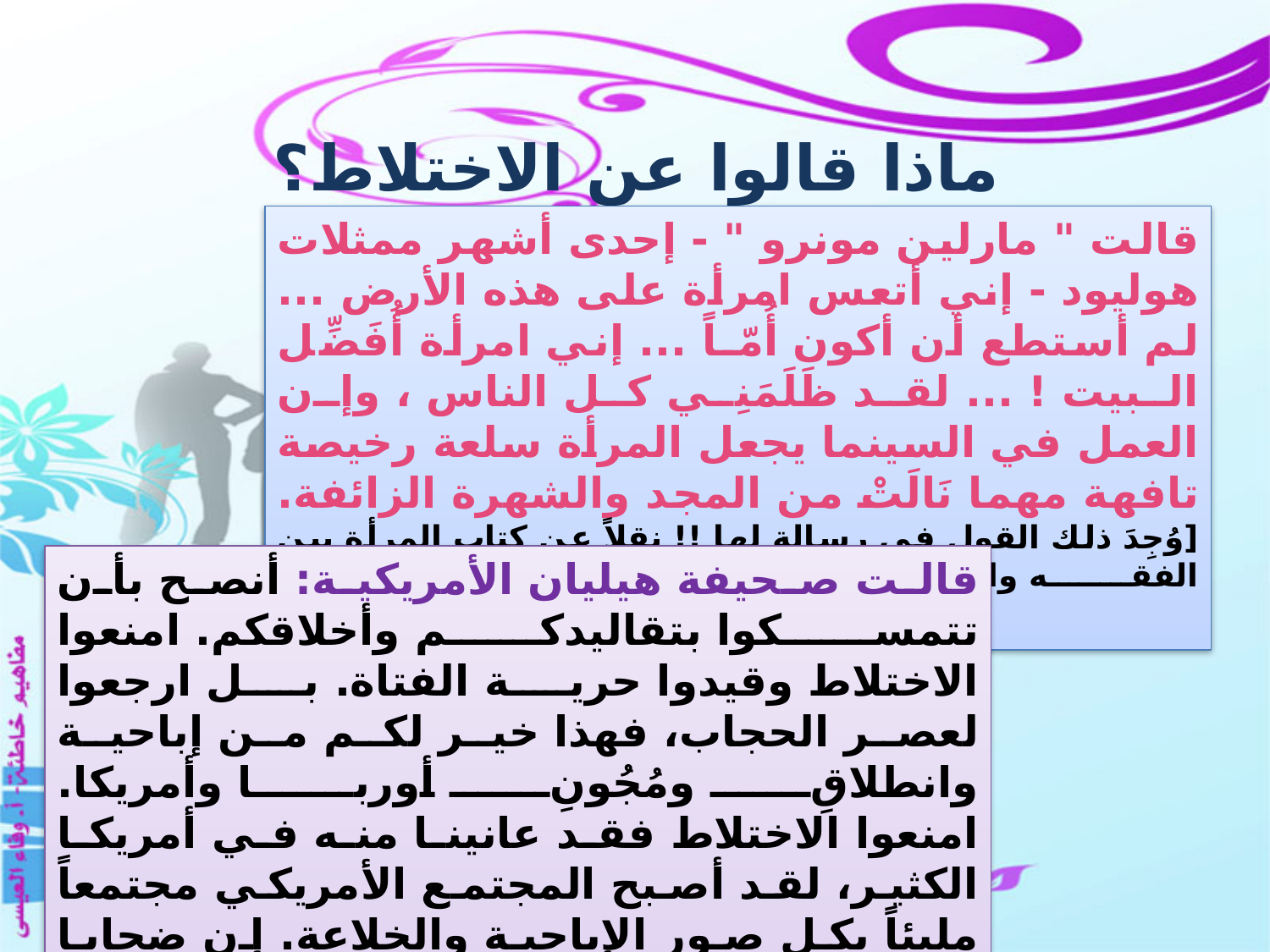

# ماذا قالوا عن الاختلاط؟
قالت " مارلين مونرو " - إحدى أشهر ممثلات هوليود - إني أتعس امرأة على هذه الأرض ... لم أستطع أن أكون أُمّـاً ... إني امرأة أُفَضِّل البيت ! ... لقد ظَلَمَنِي كل الناس ، وإن العمل في السينما يجعل المرأة سلعة رخيصة تافهة مهما نَالَتْ من المجد والشهرة الزائفة.
[وُجِدَ ذلك القول في رسالة لها !! نقلاً عن كتاب المرأة بين الفقه والقانون للدكتور مصطفى السباعي ]

قالت صحيفة هيليان الأمريكية: أنصح بأن تتمسكوا بتقاليدكم وأخلاقكم. امنعوا الاختلاط وقيدوا حرية الفتاة. بل ارجعوا لعصر الحجاب، فهذا خير لكم من إباحية وانطلاقِ ومُجُونِ أوربا وأمريكا.
امنعوا الاختلاط فقد عانينا منه في أمريكا الكثير، لقد أصبح المجتمع الأمريكي مجتمعاً مليئاً بكل صور الإباحية والخلاعة. إن ضحايا الاختلاط يملئون السجون. إن الاختلاط في المجتمع الأمريكي والأوربي زلزل قيم والأخلاق.